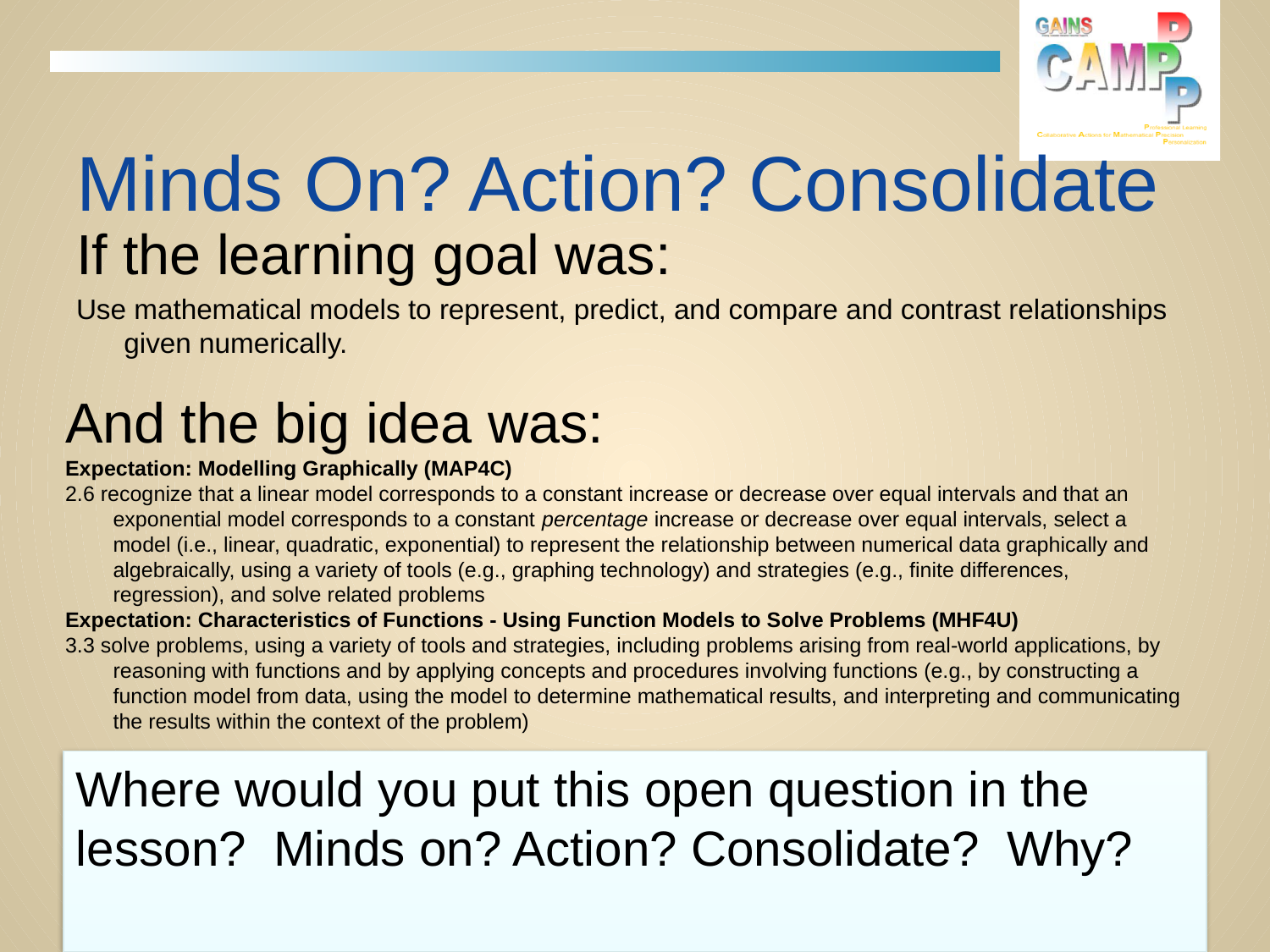

# Minds On? Action? Consolidate
If the learning goal was:
Use mathematical models to represent, predict, and compare and contrast relationships given numerically.
And the big idea was:
Expectation: Modelling Graphically (MAP4C)
2.6 recognize that a linear model corresponds to a constant increase or decrease over equal intervals and that an exponential model corresponds to a constant percentage increase or decrease over equal intervals, select a model (i.e., linear, quadratic, exponential) to represent the relationship between numerical data graphically and algebraically, using a variety of tools (e.g., graphing technology) and strategies (e.g., finite differences, regression), and solve related problems
Expectation: Characteristics of Functions - Using Function Models to Solve Problems (MHF4U)
3.3 solve problems, using a variety of tools and strategies, including problems arising from real-world applications, by reasoning with functions and by applying concepts and procedures involving functions (e.g., by constructing a function model from data, using the model to determine mathematical results, and interpreting and communicating the results within the context of the problem)
Where would you put this open question in the lesson?  Minds on? Action? Consolidate?  Why?